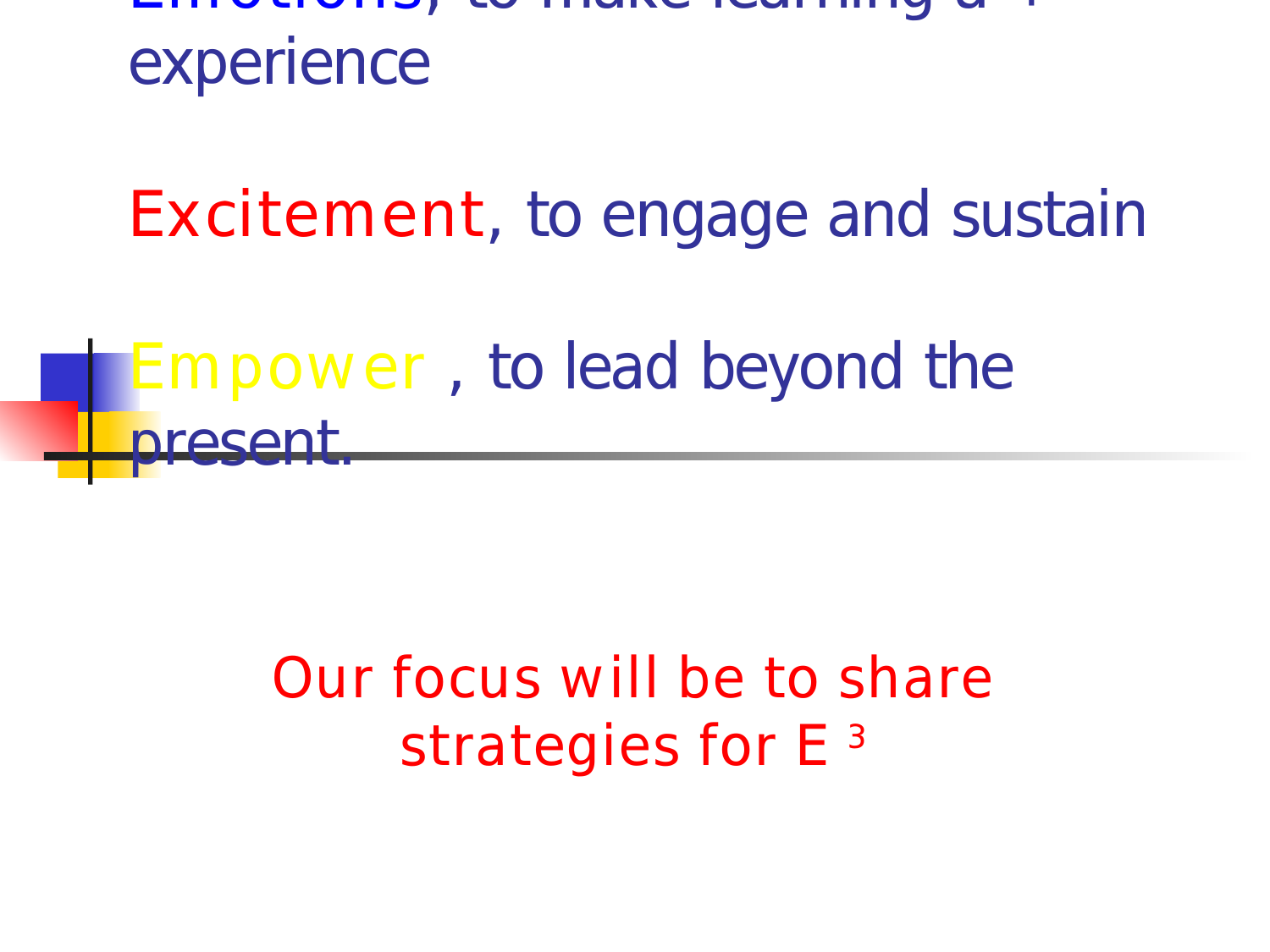

# Emotions, to make learning a + experience Excitement, to engage and sustain Empower , to lead beyond the present.
Our focus will be to share strategies for E 3